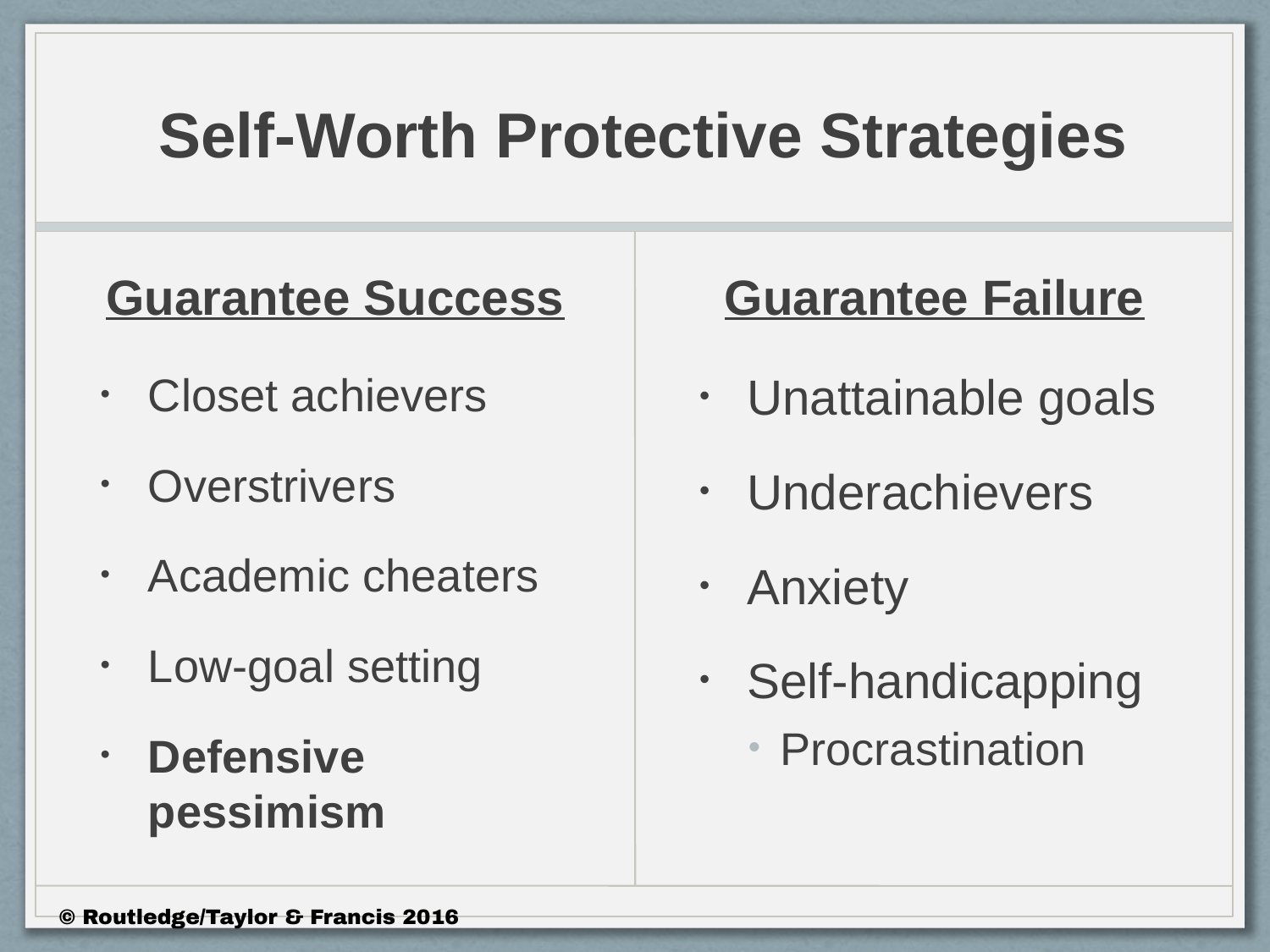

Self-Worth Protective Strategies
Guarantee Success
Guarantee Failure
Closet achievers
Overstrivers
Academic cheaters
Low-goal setting
Defensive pessimism

Unattainable goals
Underachievers
Anxiety
Self-handicapping
Procrastination

© Routledge/Taylor & Francis 2016